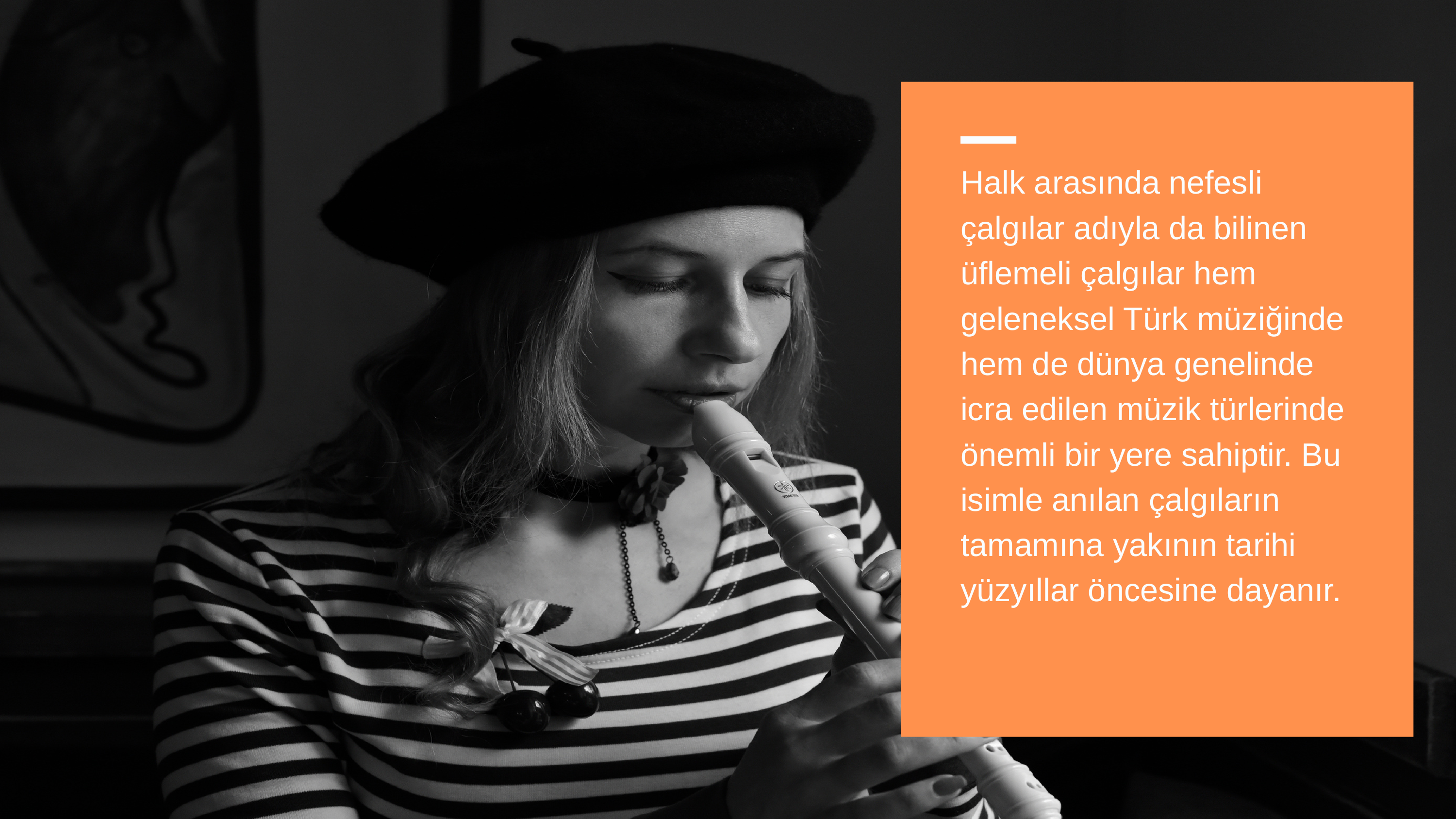

Halk arasında nefesli çalgılar adıyla da bilinen üflemeli çalgılar hem geleneksel Türk müziğinde hem de dünya genelinde icra edilen müzik türlerinde önemli bir yere sahiptir. Bu isimle anılan çalgıların tamamına yakının tarihi yüzyıllar öncesine dayanır.